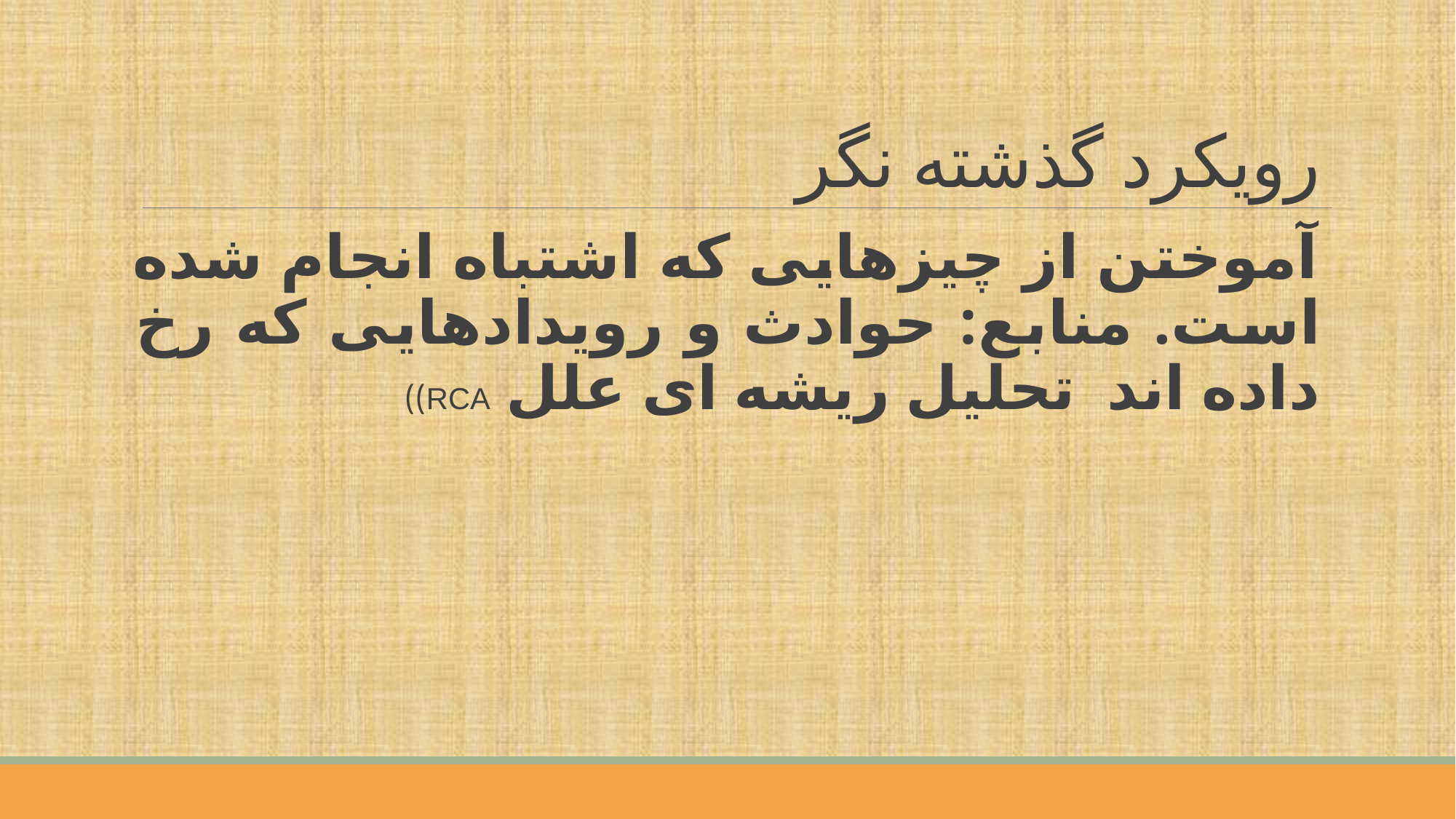

# رویکرد گذشته نگر
آموختن از چیزهایی که اشتباه انجام شده است. منابع: حوادث و رویدادهایی که رخ داده اند  تحلیل ریشه ای علل RCA))